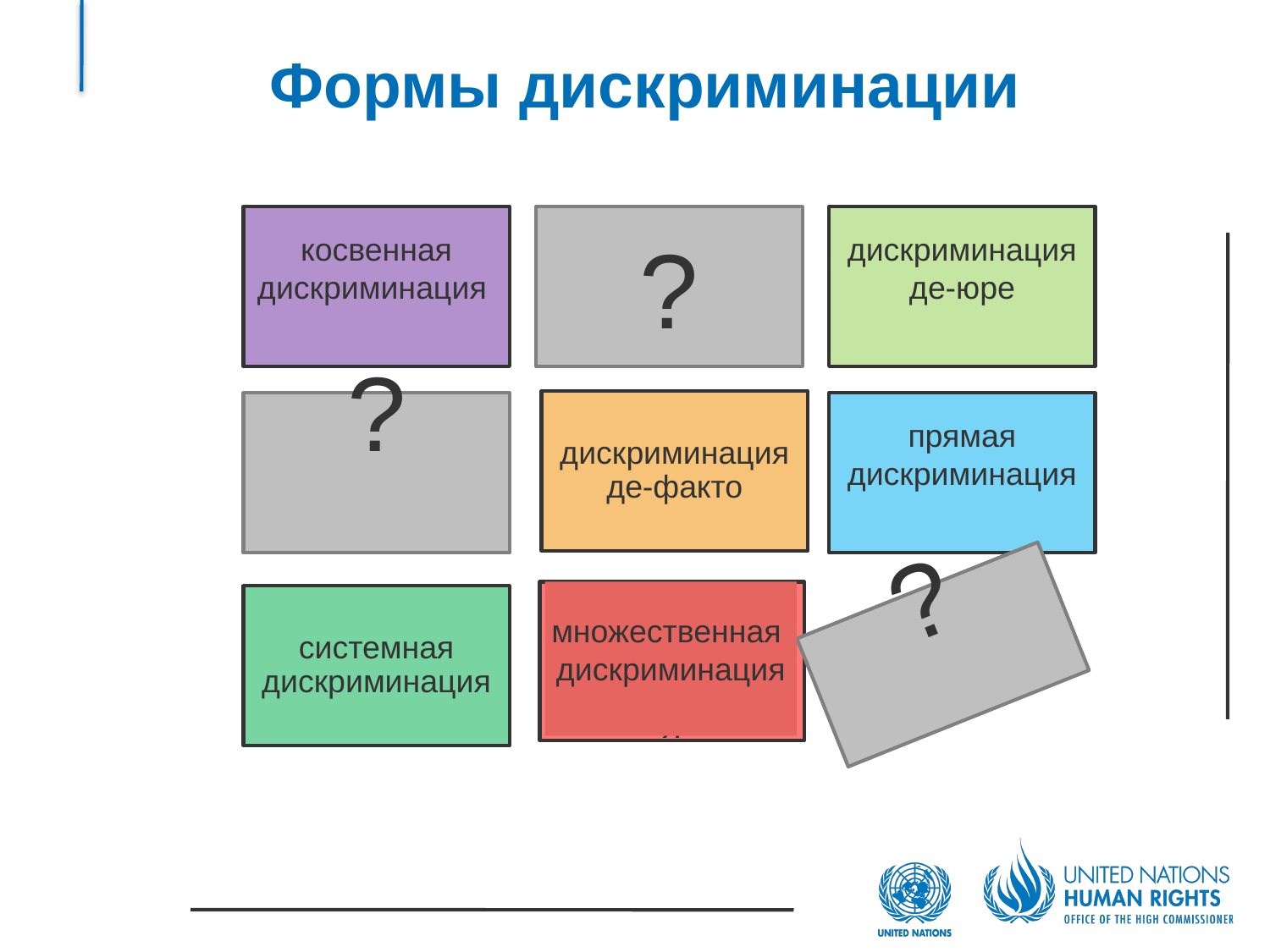

# Формы дискриминации

косвенная дискриминация

?
дискриминация де-юре

?

дискриминация де-факто
прямая дискриминация

системная дискриминация
?

множественная
дискриминация

множественная
дискриминация